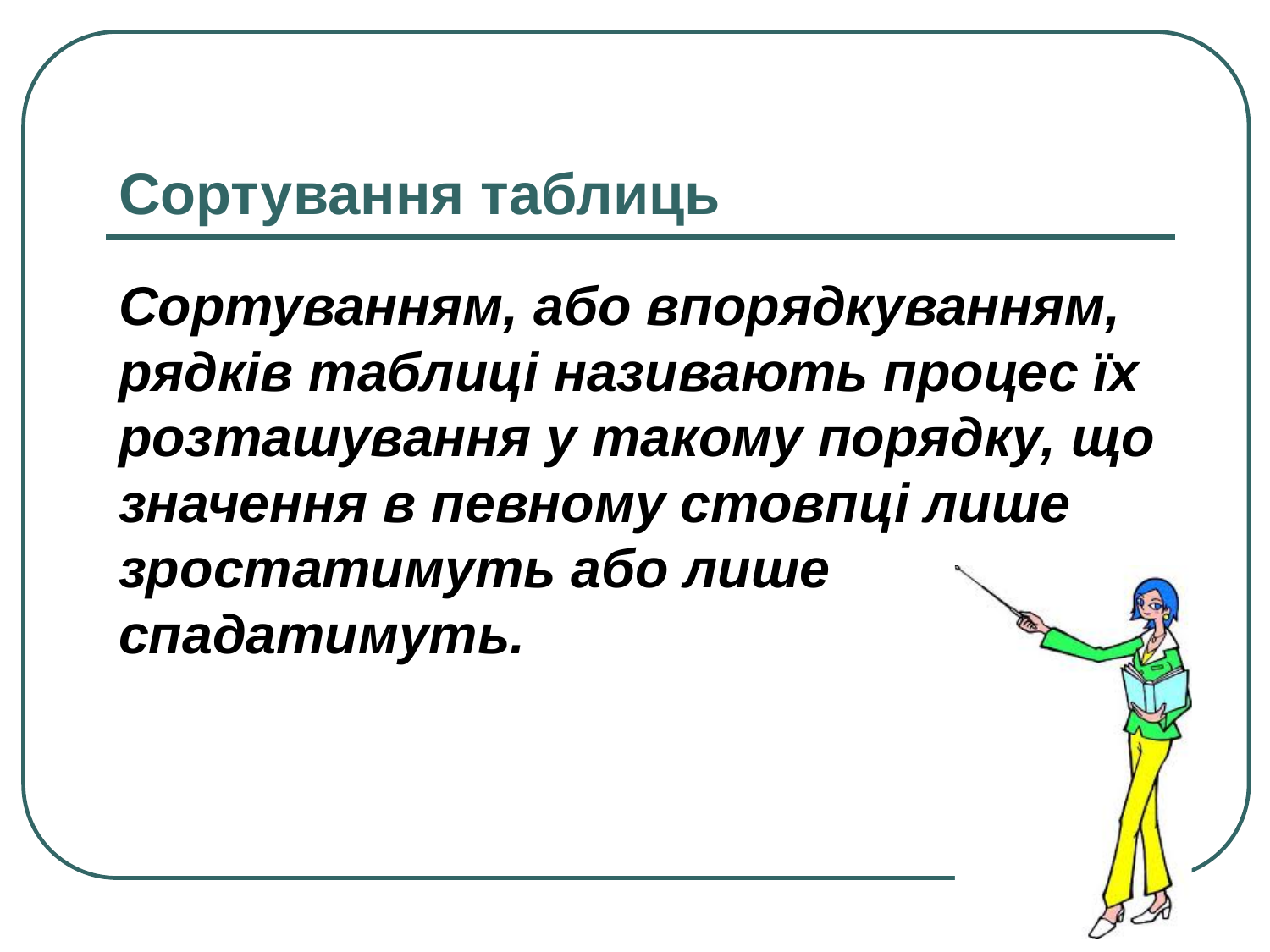

# Сортування таблиць
Сортуванням, або впорядкуванням, рядків таблиці називають процес їх розташування у такому порядку, що значення в певному стовпці лише зростатимуть або лише спадатимуть.